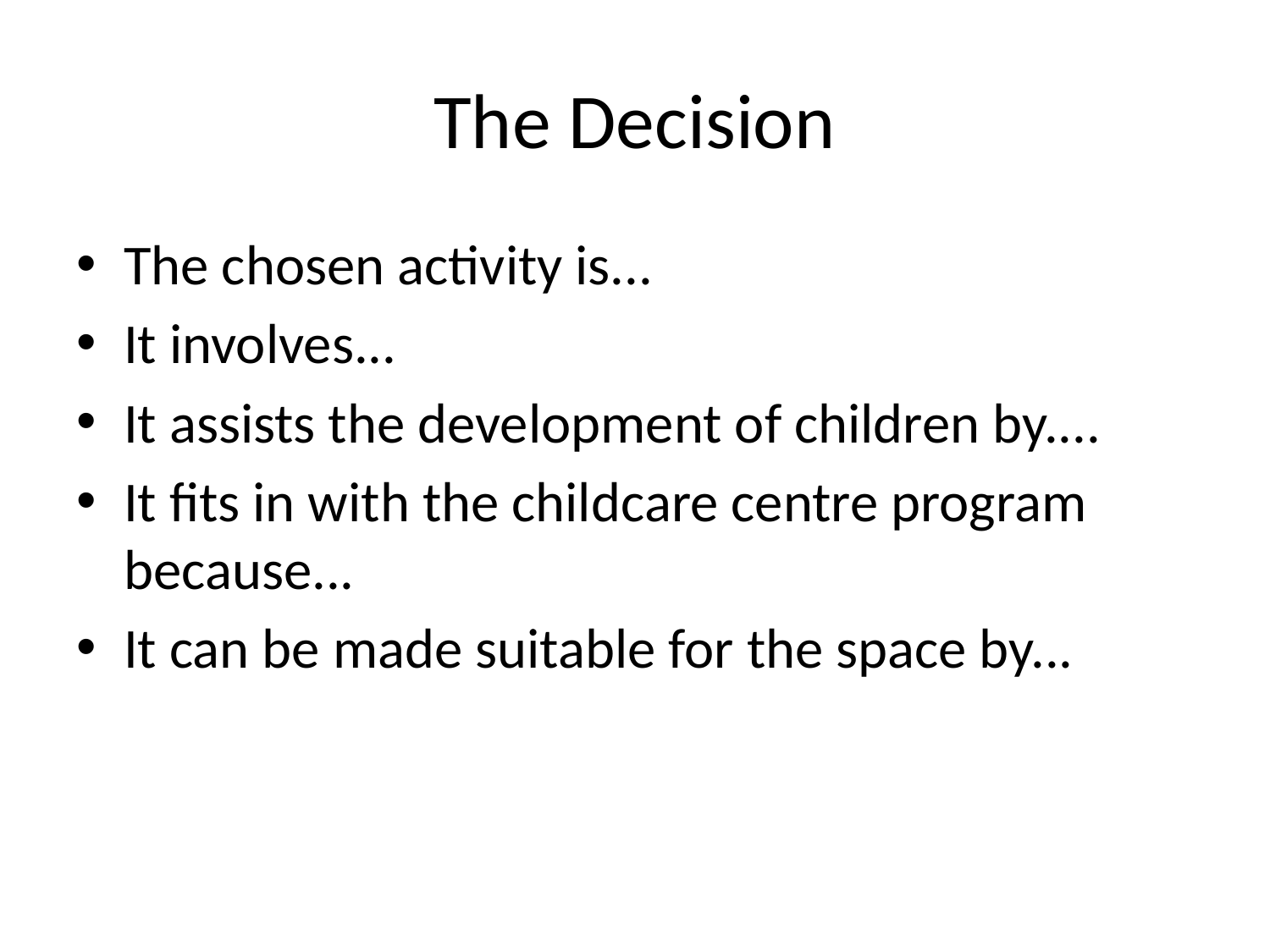

# The Decision
The chosen activity is...
It involves...
It assists the development of children by....
It fits in with the childcare centre program because...
It can be made suitable for the space by...